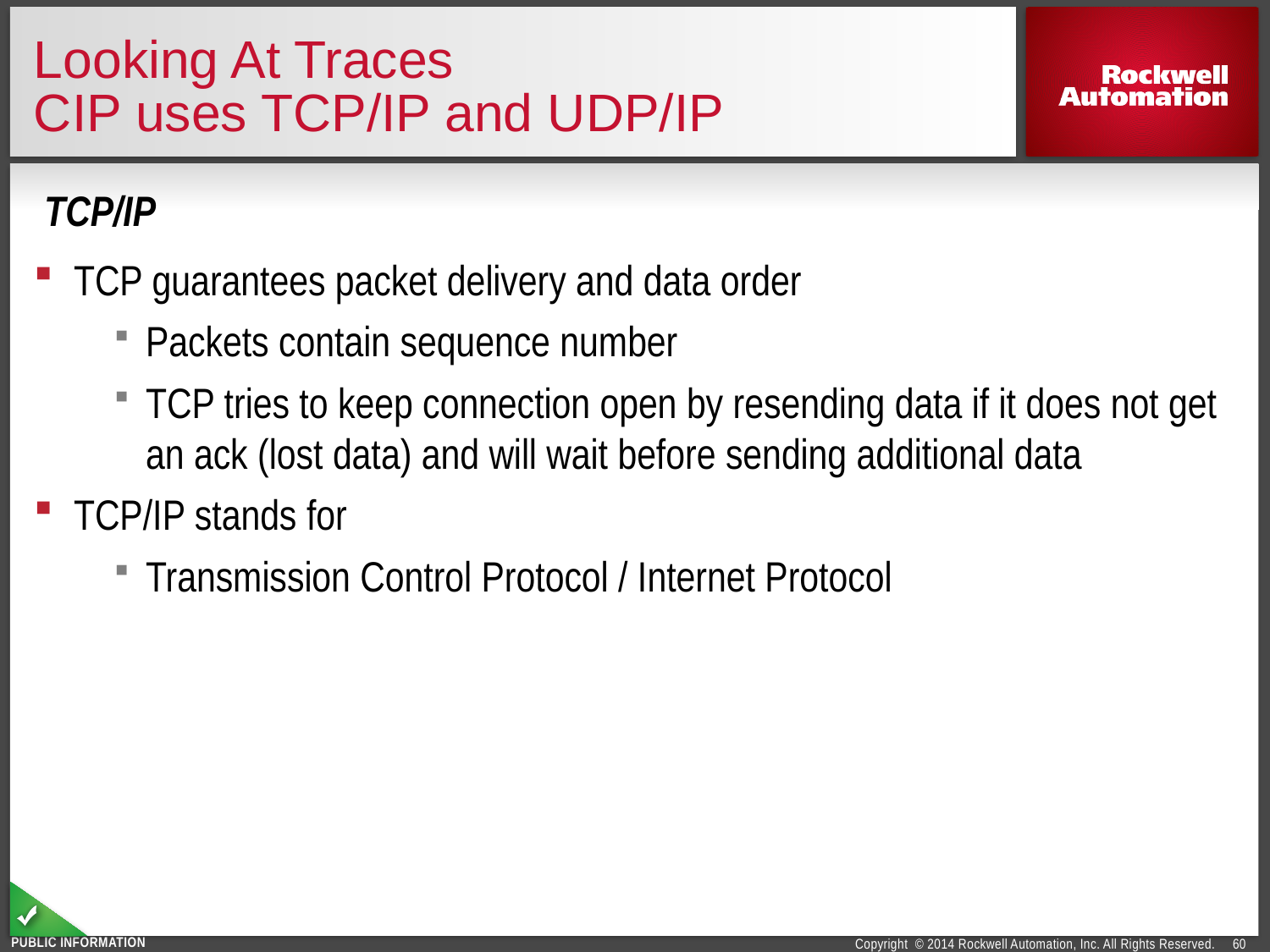

# Looking At Traces CIP uses TCP/IP and UDP/IP
TCP/IP

TCP guarantees packet delivery and data order
Packets contain sequence number
TCP tries to keep connection open by resending data if it does not get an ack (lost data) and will wait before sending additional data
TCP/IP stands for
Transmission Control Protocol / Internet Protocol

60